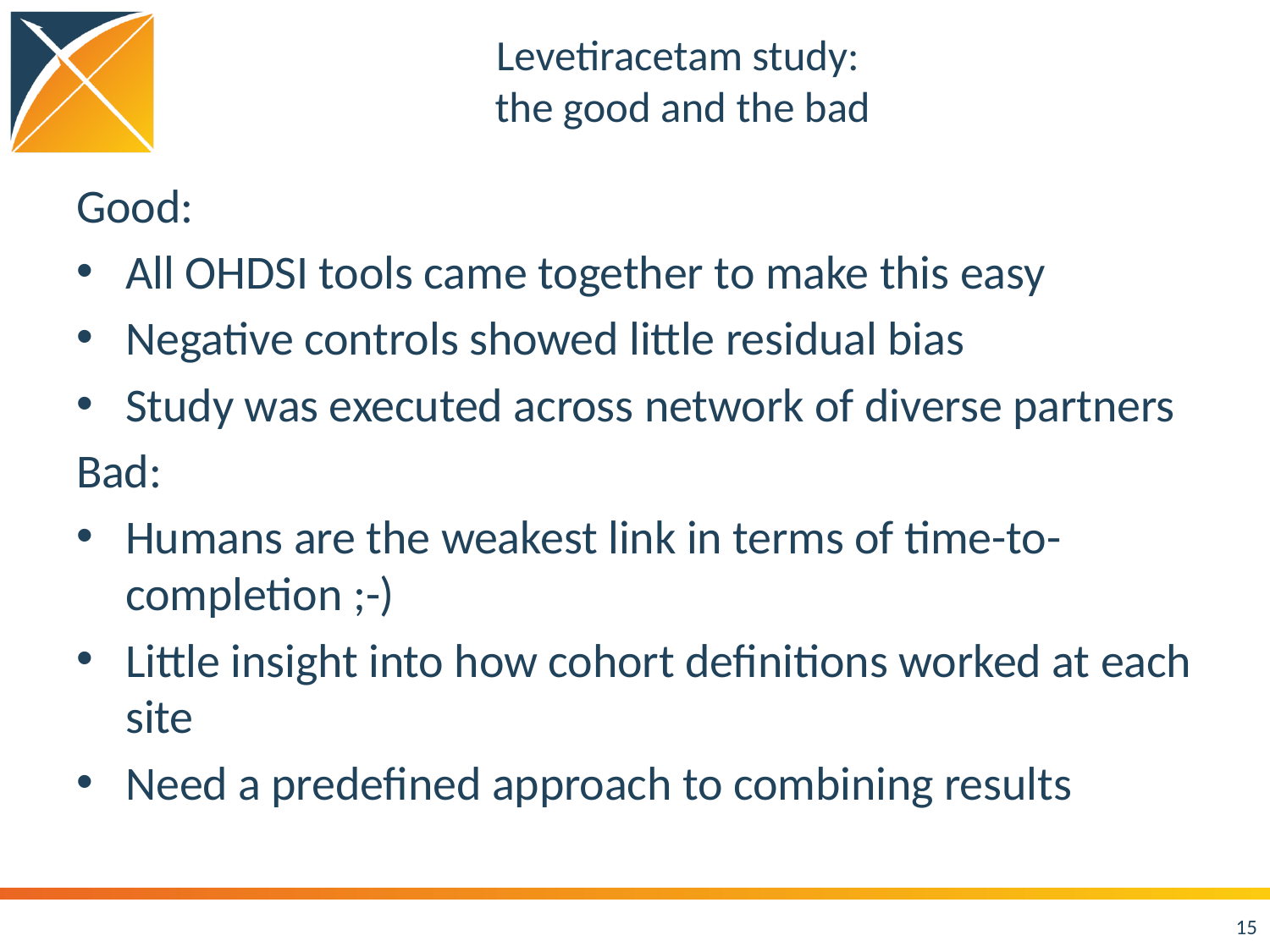

# Levetiracetam study: the good and the bad
Good:
All OHDSI tools came together to make this easy
Negative controls showed little residual bias
Study was executed across network of diverse partners
Bad:
Humans are the weakest link in terms of time-to-completion ;-)
Little insight into how cohort definitions worked at each site
Need a predefined approach to combining results

15